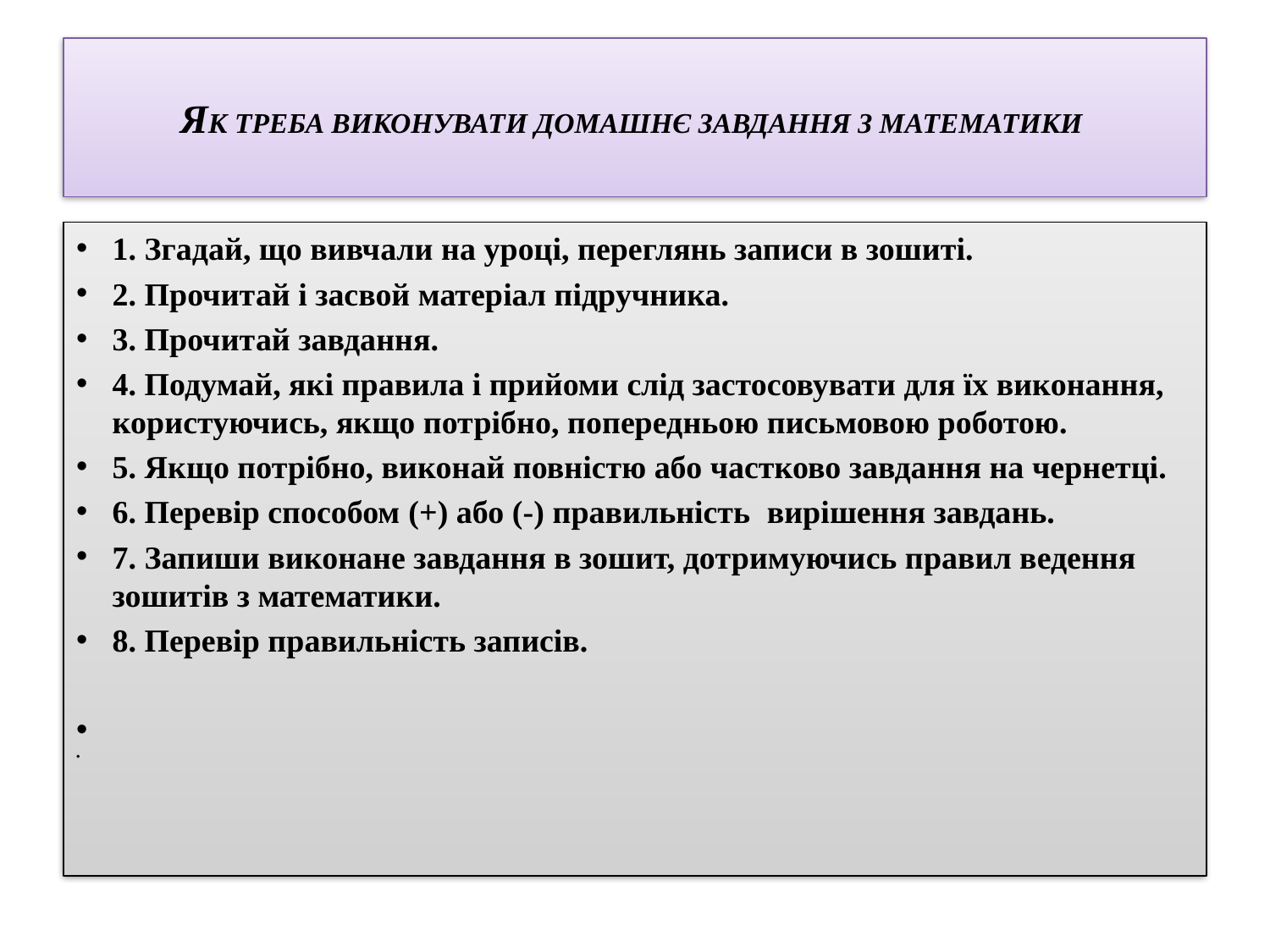

# ЯК ТРЕБА ВИКОНУВАТИ ДОМАШНЄ ЗАВДАННЯ З МАТЕМАТИКИ
1. Згадай, що вивчали на уроці, переглянь записи в зошиті.
2. Прочитай і засвой матеріал підручника.
3. Прочитай завдання.
4. Подумай, які правила і прийоми слід застосовувати для їх виконання, користуючись, якщо потрібно, попередньою письмовою роботою.
5. Якщо потрібно, виконай повністю або частково завдання на чернетці.
6. Перевір способом (+) або (-) правильність  вирішення завдань.
7. Запиши виконане завдання в зошит, дотримуючись правил ведення зошитів з математики.
8. Перевір правильність записів.